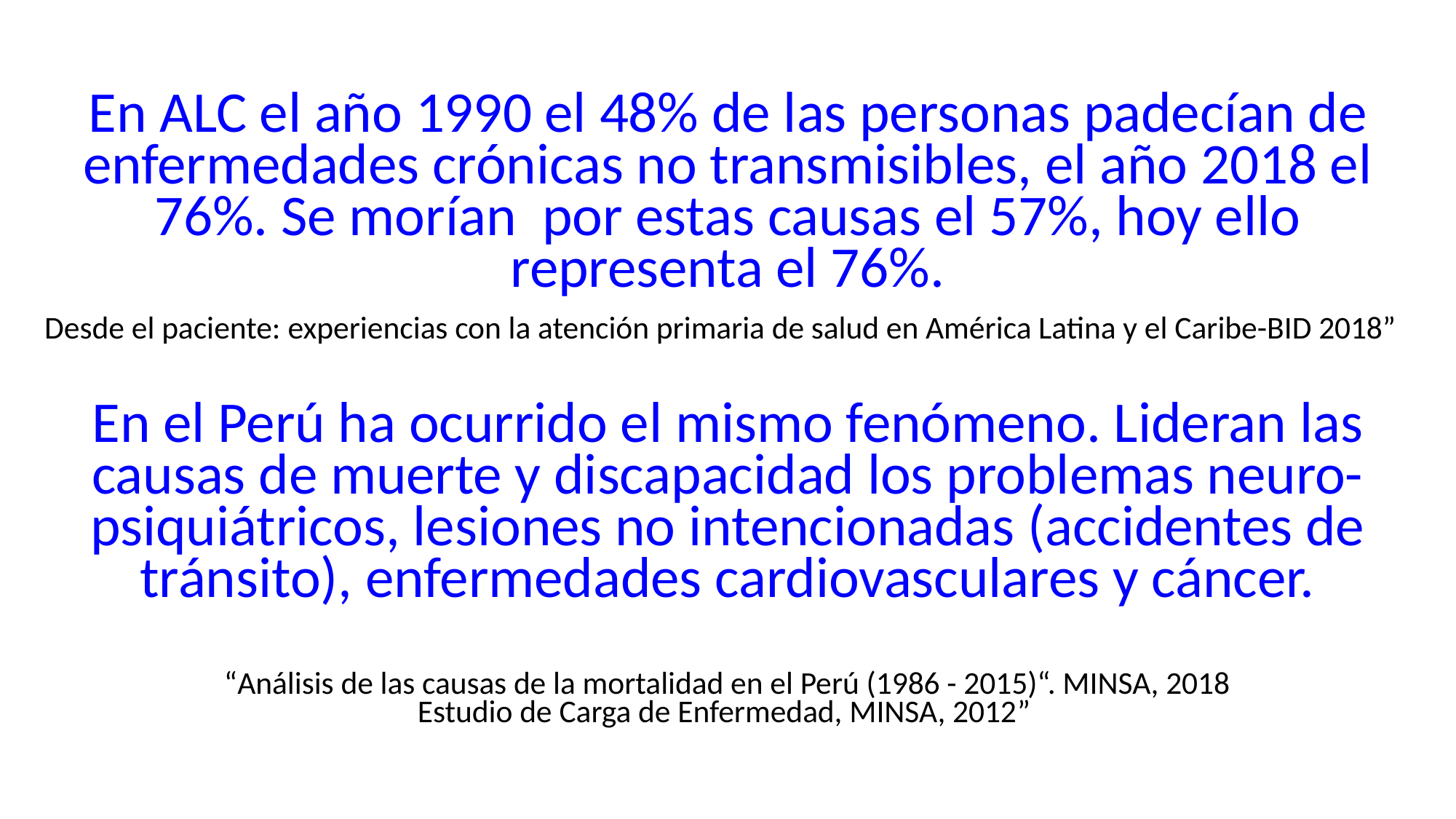

# En ALC el año 1990 el 48% de las personas padecían de enfermedades crónicas no transmisibles, el año 2018 el 76%. Se morían  por estas causas el 57%, hoy ello representa el 76%. Desde el paciente: experiencias con la atención primaria de salud en América Latina y el Caribe-BID 2018” En el Perú ha ocurrido el mismo fenómeno. Lideran las causas de muerte y discapacidad los problemas neuro-psiquiátricos, lesiones no intencionadas (accidentes de tránsito), enfermedades cardiovasculares y cáncer. “Análisis de las causas de la mortalidad en el Perú (1986 - 2015)“. MINSA, 2018 Estudio de Carga de Enfermedad, MINSA, 2012”